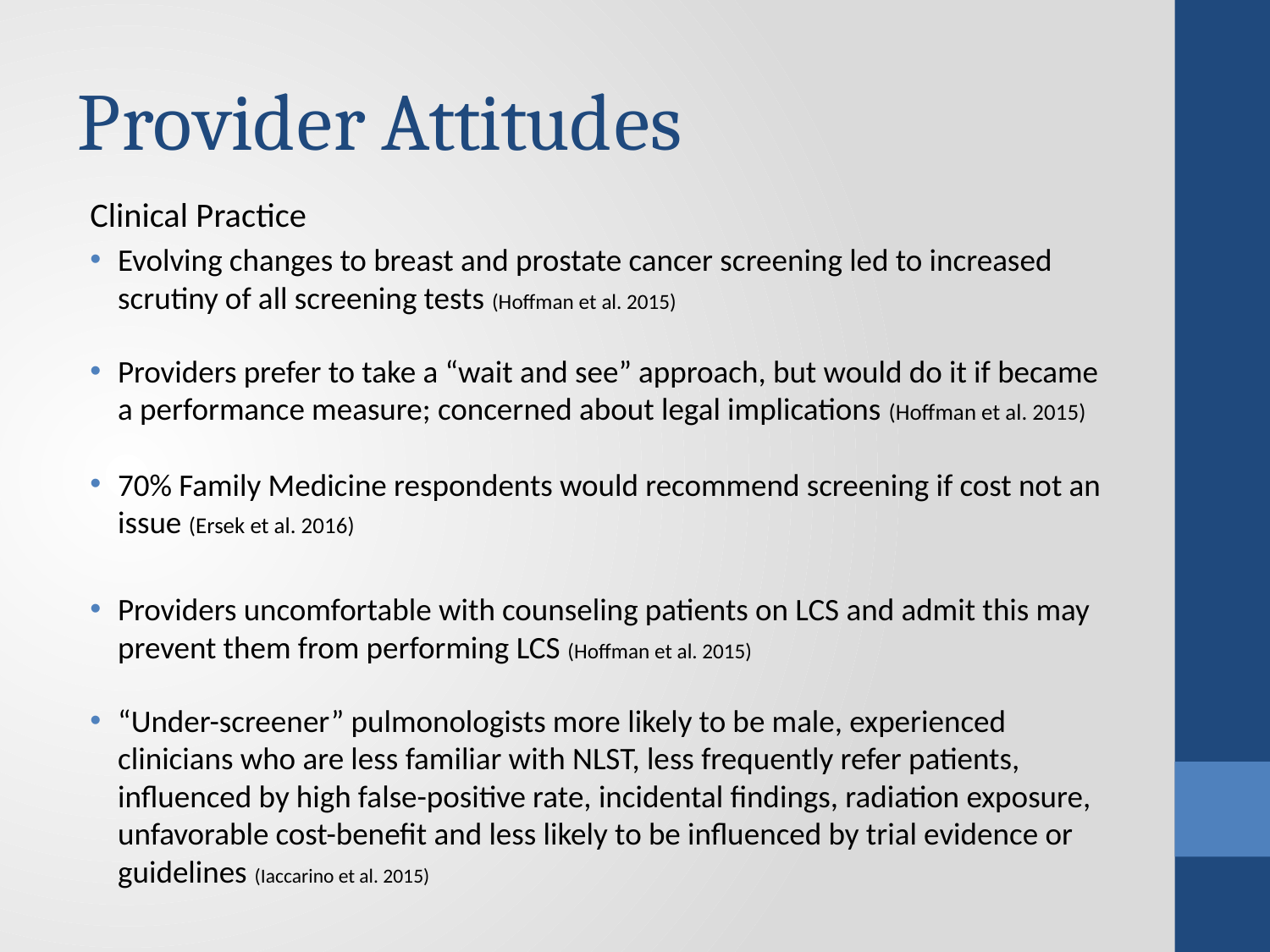

# Provider Attitudes
Clinical Practice
Evolving changes to breast and prostate cancer screening led to increased scrutiny of all screening tests (Hoffman et al. 2015)

Providers prefer to take a “wait and see” approach, but would do it if became a performance measure; concerned about legal implications (Hoffman et al. 2015)

70% Family Medicine respondents would recommend screening if cost not an issue (Ersek et al. 2016)

Providers uncomfortable with counseling patients on LCS and admit this may prevent them from performing LCS (Hoffman et al. 2015)

“Under-screener” pulmonologists more likely to be male, experienced clinicians who are less familiar with NLST, less frequently refer patients, influenced by high false-positive rate, incidental findings, radiation exposure, unfavorable cost-benefit and less likely to be influenced by trial evidence or guidelines (Iaccarino et al. 2015)